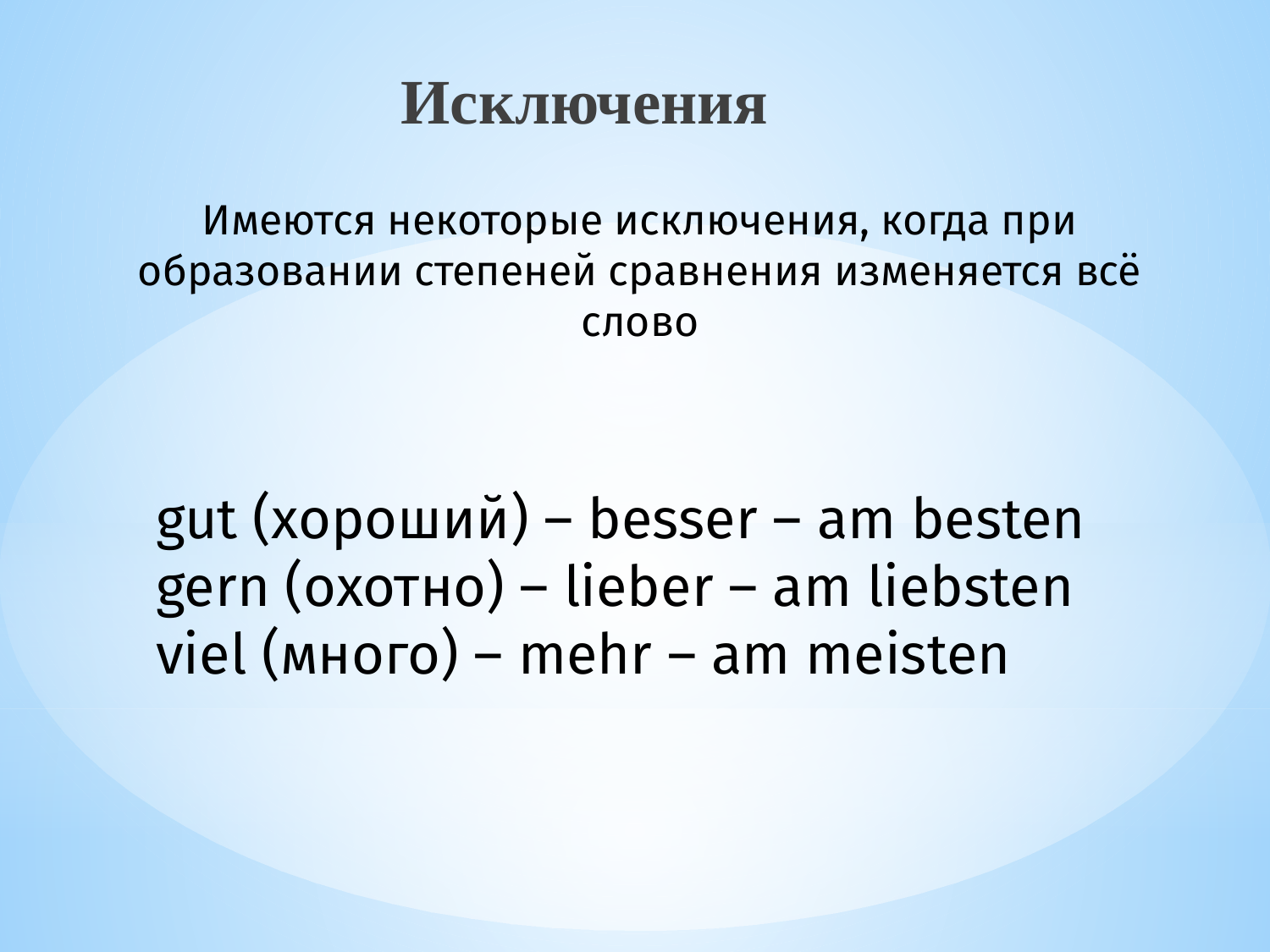

Исключения
Имеются некоторые исключения, когда при образовании степеней сравнения изменяется всё слово
gut (хороший) – besser – am besten
gern (охотно) – lieber – am liebsten
viel (много) – mehr – am meisten